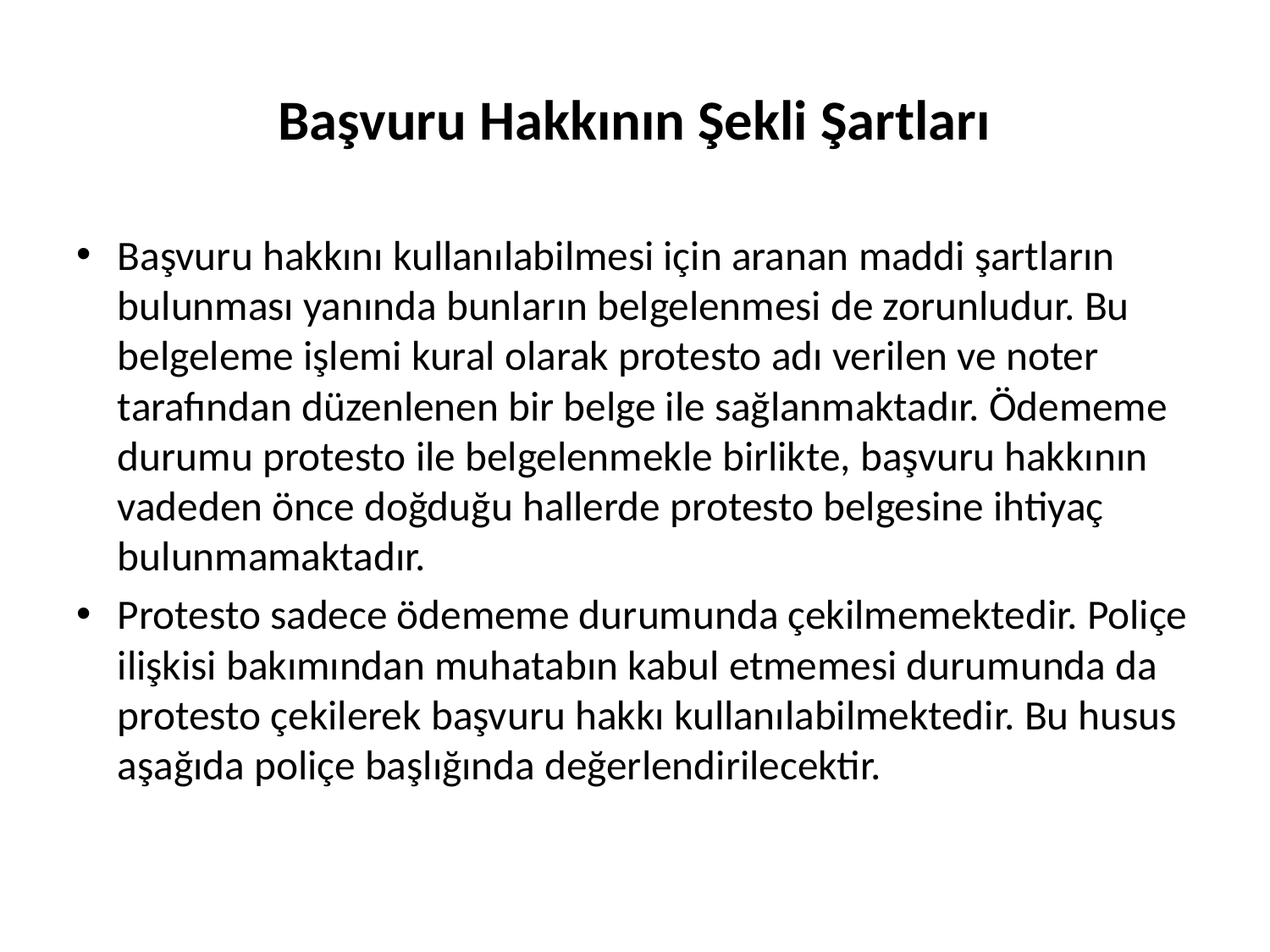

# Başvuru Hakkının Şekli Şartları
Başvuru hakkını kullanılabilmesi için aranan maddi şartların bulunması yanında bunların belgelenmesi de zorunludur. Bu belgeleme işlemi kural olarak protesto adı verilen ve noter tarafından düzenlenen bir belge ile sağlanmaktadır. Ödememe durumu protesto ile belgelenmekle birlikte, başvuru hakkının vadeden önce doğduğu hallerde protesto belgesine ihtiyaç bulunmamaktadır.
Protesto sadece ödememe durumunda çekilmemektedir. Poliçe ilişkisi bakımından muhatabın kabul etmemesi durumunda da protesto çekilerek başvuru hakkı kullanılabilmektedir. Bu husus aşağıda poliçe başlığında değerlendirilecektir.